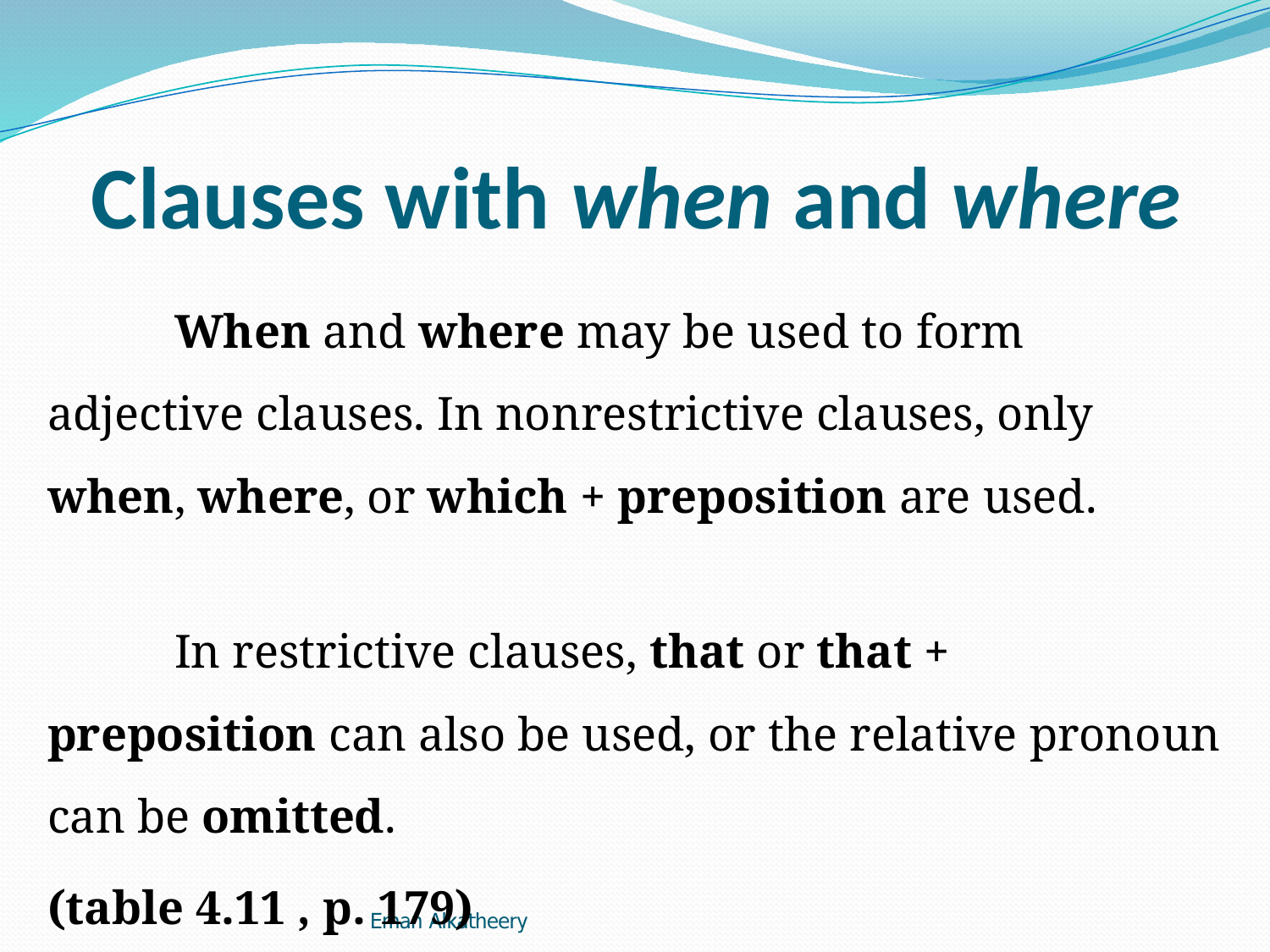

# Clauses with when and where
	When and where may be used to form adjective clauses. In nonrestrictive clauses, only when, where, or which + preposition are used.

	In restrictive clauses, that or that + preposition can also be used, or the relative pronoun can be omitted.
(table 4.11 , p. 179)
Eman Alkatheery